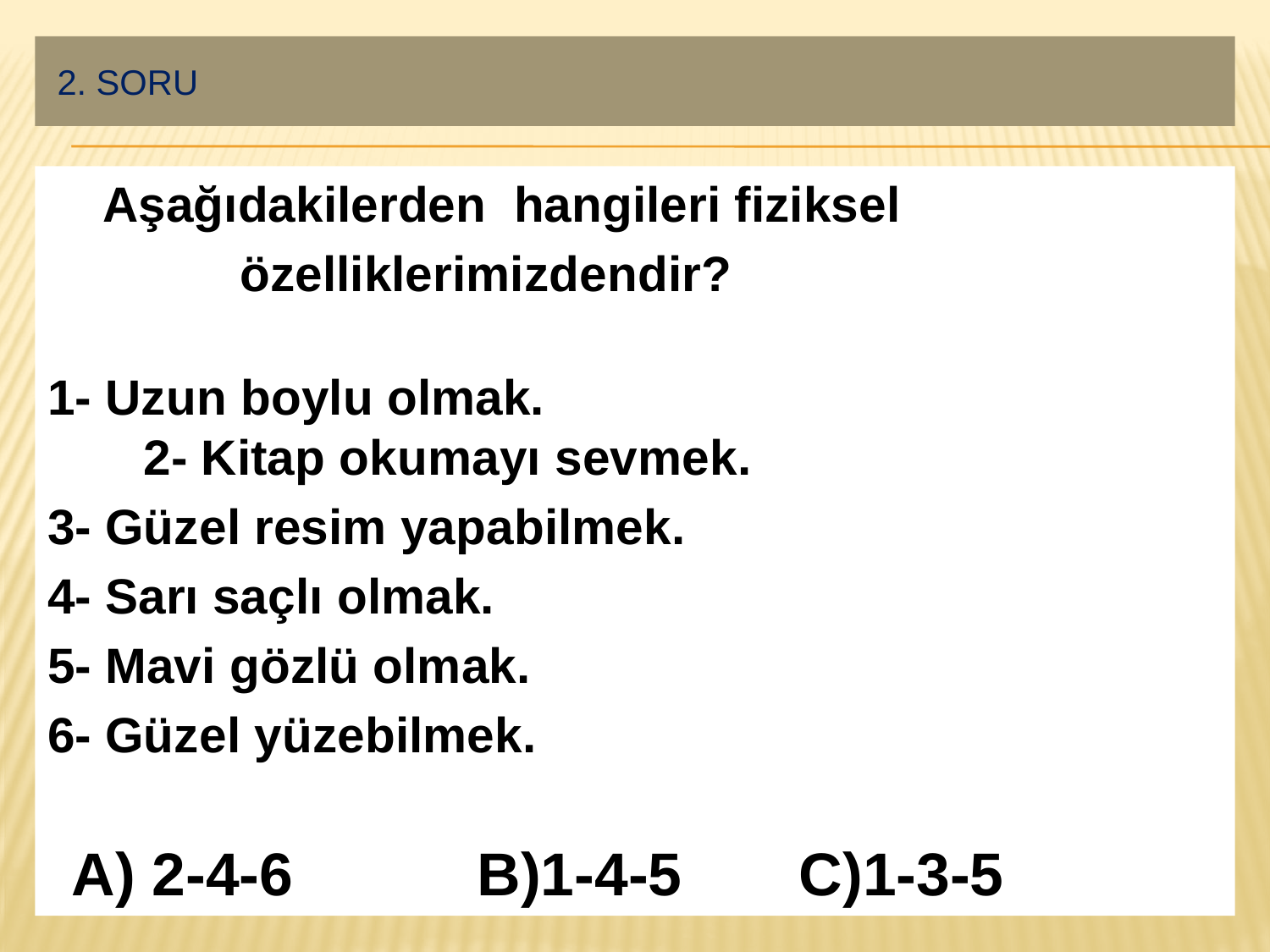

# 2. soru
    Aşağıdakilerden  hangileri fiziksel
              özelliklerimizdendir?

1- Uzun boylu olmak.                                                         2- Kitap okumayı sevmek.
3- Güzel resim yapabilmek.
4- Sarı saçlı olmak.
5- Mavi gözlü olmak.
6- Güzel yüzebilmek.

  A) 2-4-6           B)1-4-5       C)1-3-5